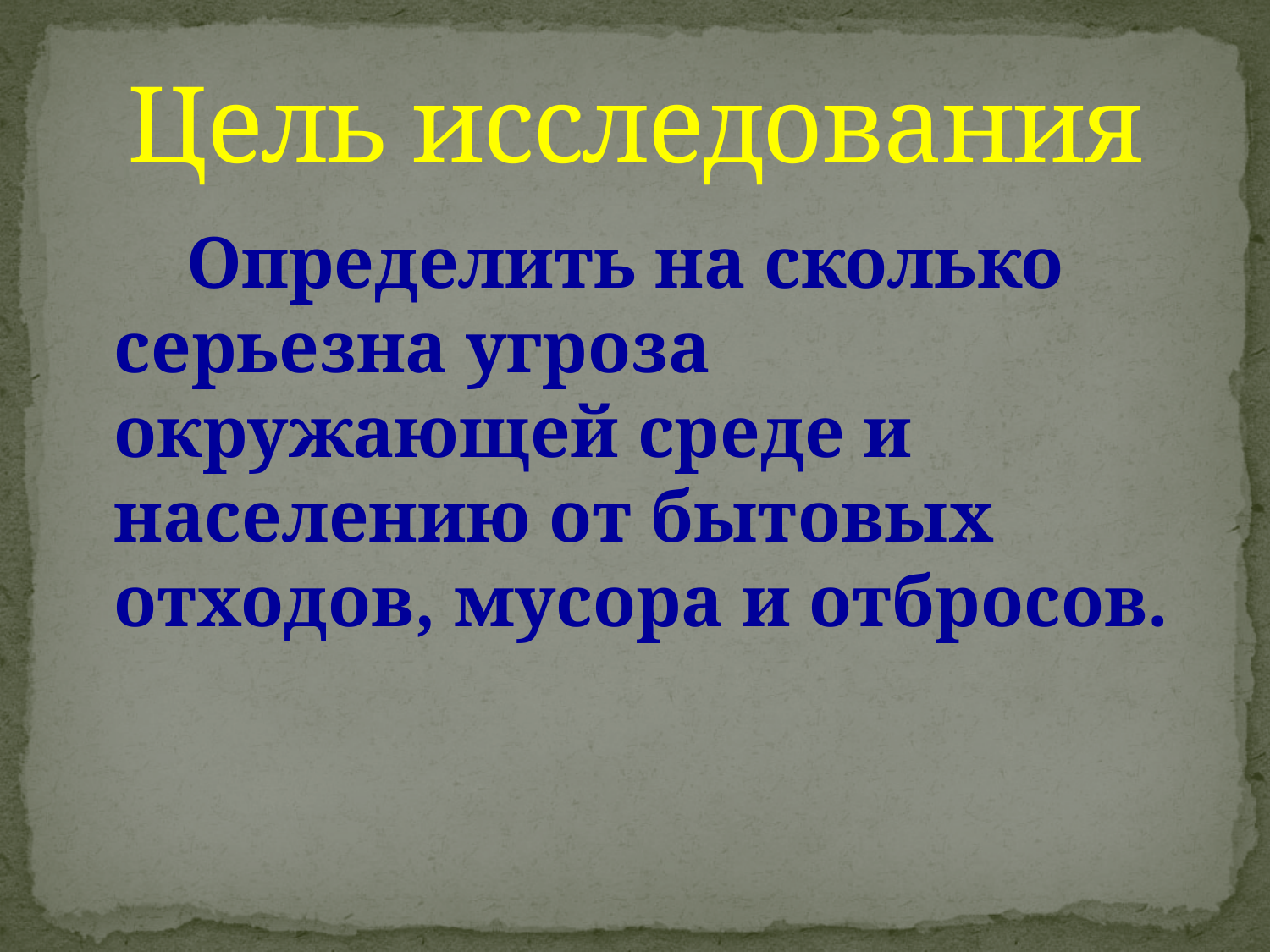

# Цель исследования
      Определить на сколько серьезна угроза окружающей среде и населению от бытовых отходов, мусора и отбросов.